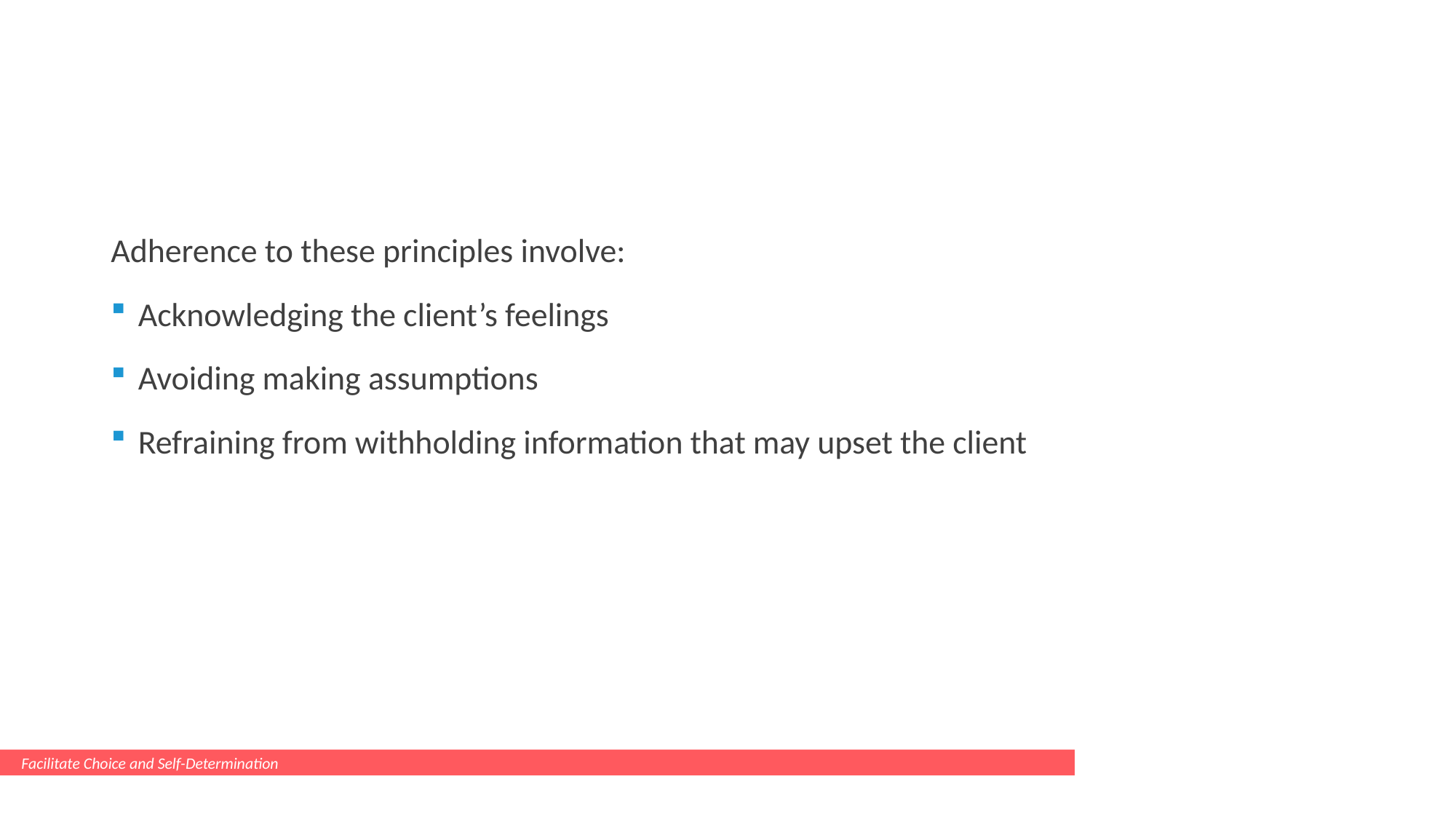

#
Adherence to these principles involve:
Acknowledging the client’s feelings
Avoiding making assumptions
Refraining from withholding information that may upset the client
Facilitate Choice and Self-Determination